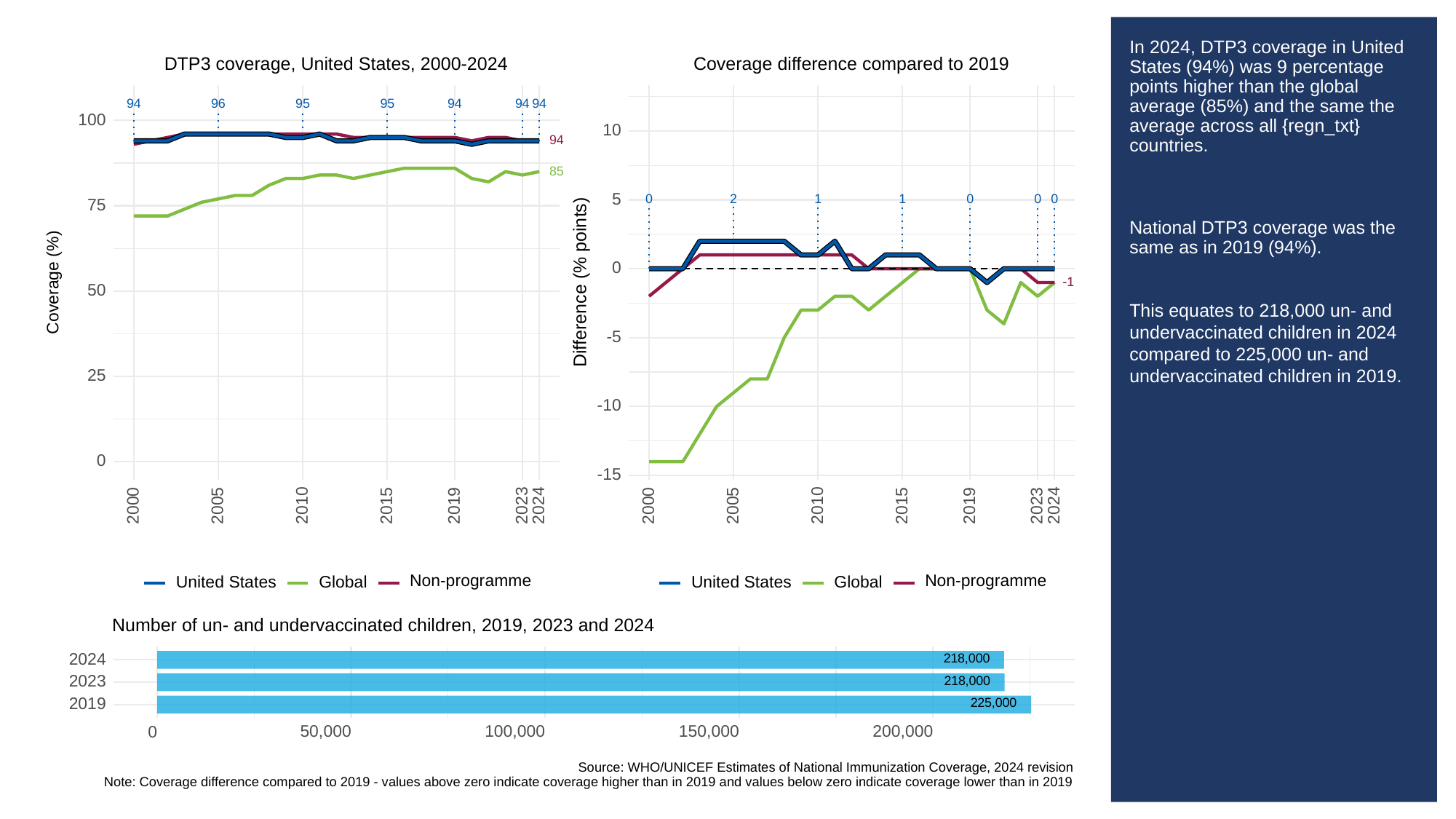

# In 2024, DTP3 coverage in United States (94%) was 9 percentage points higher than the global average (85%) and the same the average across all {regn_txt} countries.

National DTP3 coverage was the same as in 2019 (94%).

This equates to 218,000 un- and undervaccinated children in 2024 compared to 225,000 un- and undervaccinated children in 2019.

DTP3 coverage, United States, 2000-2024
Coverage difference compared to 2019

94
96
95
95
94
94
94

100

10

94

85

5
0
0
0
0
2
1
1
75

0

Difference (% points)
Coverage (%)
-1
-1
50

-5

25

-10

0

-15

2023
2023
2000
2005
2010
2015
2019
2024
2000
2005
2010
2015
2019
2024
Non-programme
Non-programme
United States
Global
United States
Global

Number of un- and undervaccinated children, 2019, 2023 and 2024

218,000
2024

218,000
2023

225,000
2019

50,000
100,000
150,000
200,000
0
Source: WHO/UNICEF Estimates of National Immunization Coverage, 2024 revision
Note: Coverage difference compared to 2019 - values above zero indicate coverage higher than in 2019 and values below zero indicate coverage lower than in 2019